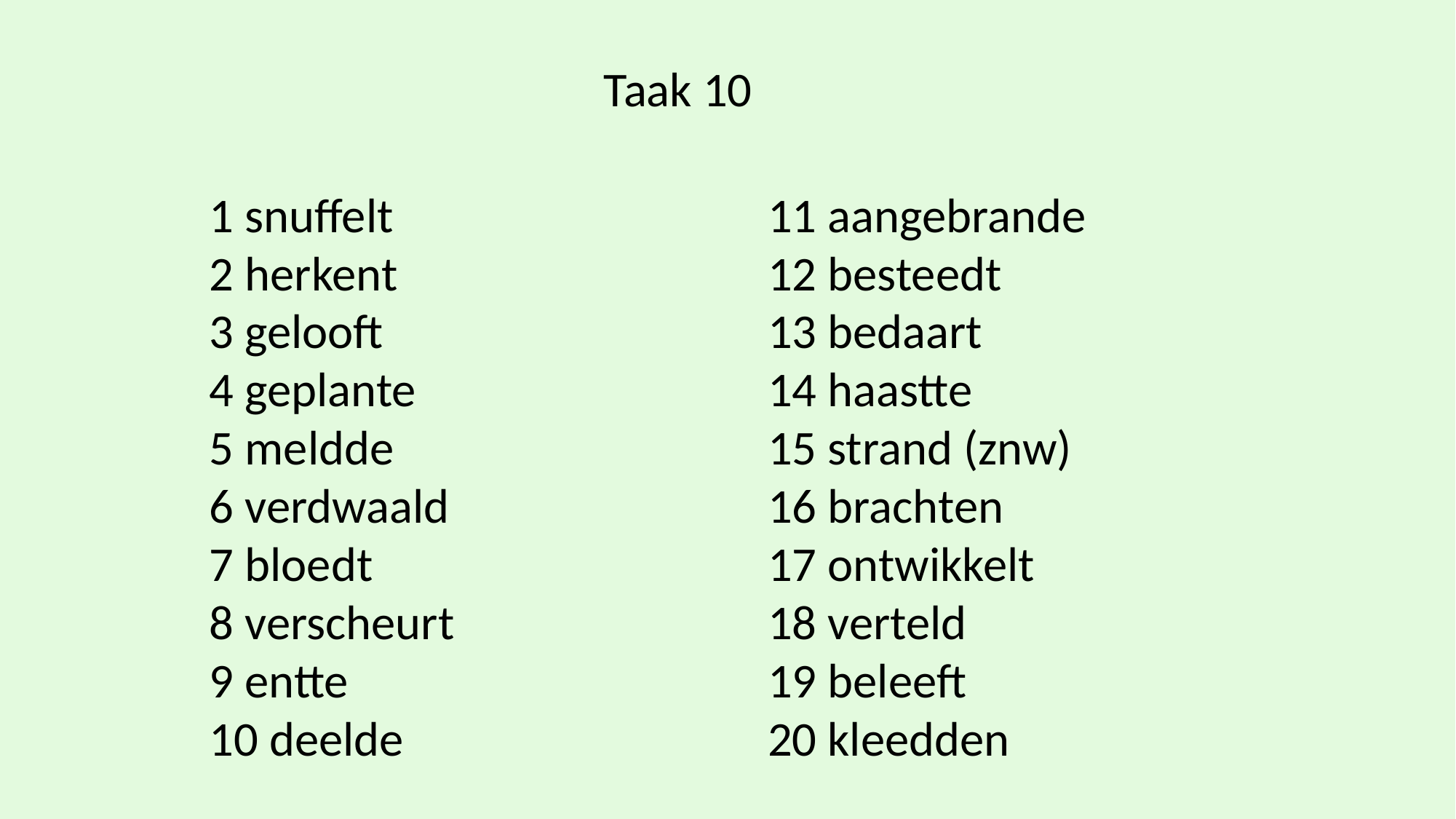

Taak 10
1 snuffelt
2 herkent
3 gelooft
4 geplante
5 meldde
6 verdwaald
7 bloedt
8 verscheurt
9 entte
10 deelde
11 aangebrande
12 besteedt
13 bedaart
14 haastte
15 strand (znw)
16 brachten
17 ontwikkelt
18 verteld
19 beleeft
20 kleedden